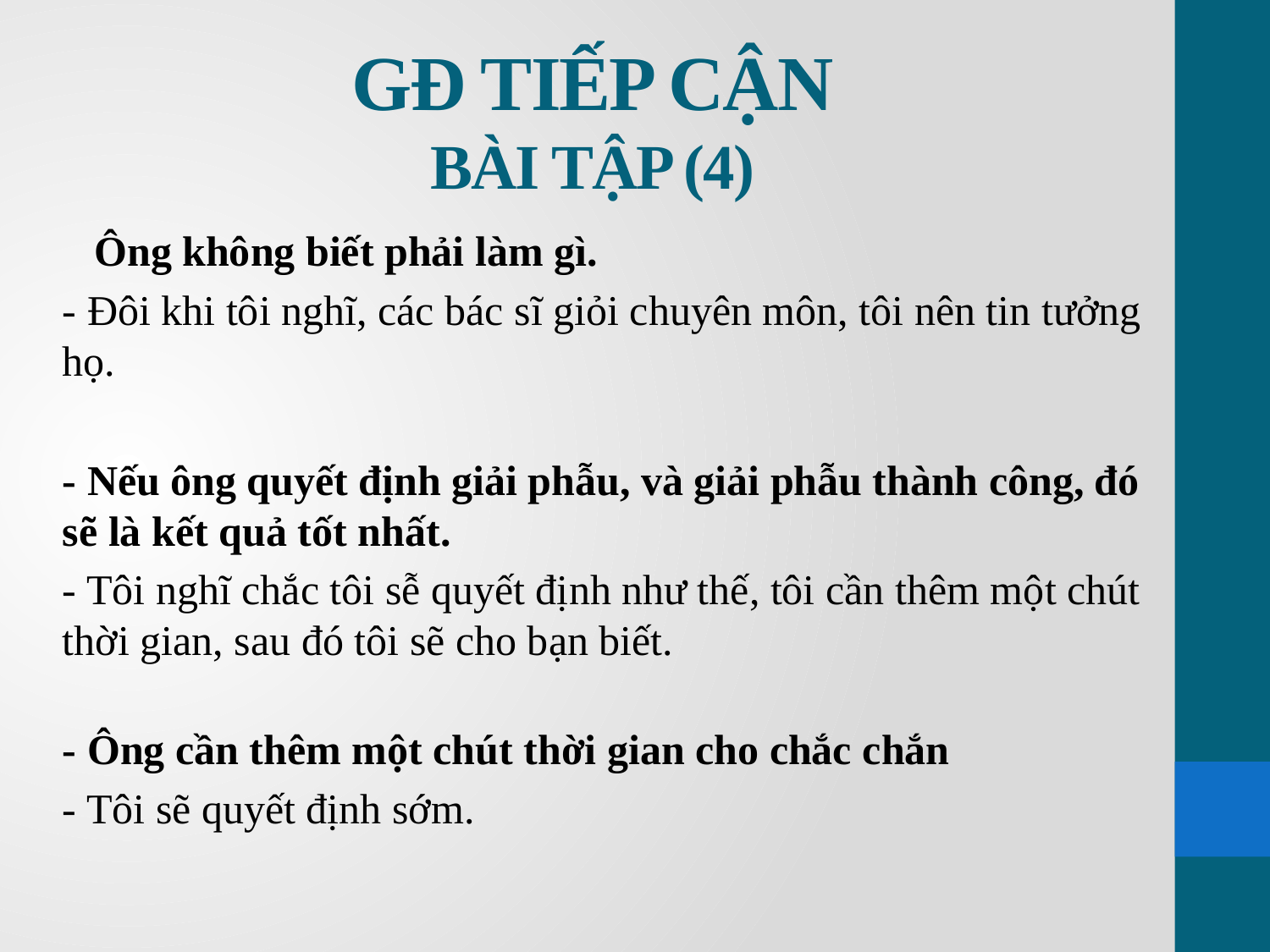

# GĐ TIẾP CẬN BÀI TẬP (4)
   Ông không biết phải làm gì.
- Đôi khi tôi nghĩ, các bác sĩ giỏi chuyên môn, tôi nên tin tưởng họ.

- Nếu ông quyết định giải phẫu, và giải phẫu thành công, đó sẽ là kết quả tốt nhất.
- Tôi nghĩ chắc tôi sễ quyết định như thế, tôi cần thêm một chút thời gian, sau đó tôi sẽ cho bạn biết.

- Ông cần thêm một chút thời gian cho chắc chắn
- Tôi sẽ quyết định sớm.